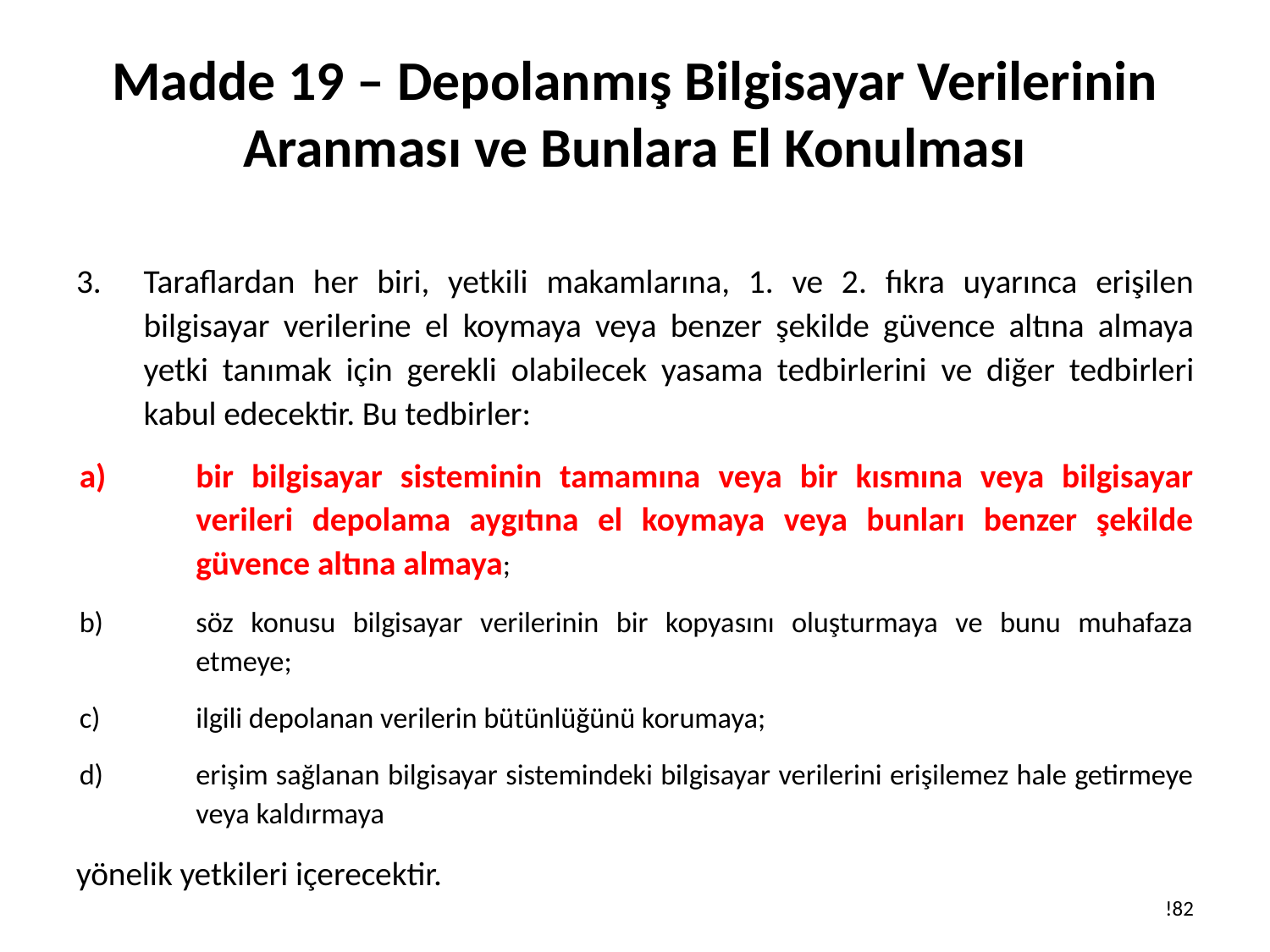

# Madde 19 – Depolanmış Bilgisayar Verilerinin Aranması ve Bunlara El Konulması
Taraflardan her biri, yetkili makamlarına, 1. ve 2. fıkra uyarınca erişilen bilgisayar verilerine el koymaya veya benzer şekilde güvence altına almaya yetki tanımak için gerekli olabilecek yasama tedbirlerini ve diğer tedbirleri kabul edecektir. Bu tedbirler:
bir bilgisayar sisteminin tamamına veya bir kısmına veya bilgisayar verileri depolama aygıtına el koymaya veya bunları benzer şekilde güvence altına almaya;
söz konusu bilgisayar verilerinin bir kopyasını oluşturmaya ve bunu muhafaza etmeye;
ilgili depolanan verilerin bütünlüğünü korumaya;
erişim sağlanan bilgisayar sistemindeki bilgisayar verilerini erişilemez hale getirmeye veya kaldırmaya
yönelik yetkileri içerecektir.
!82